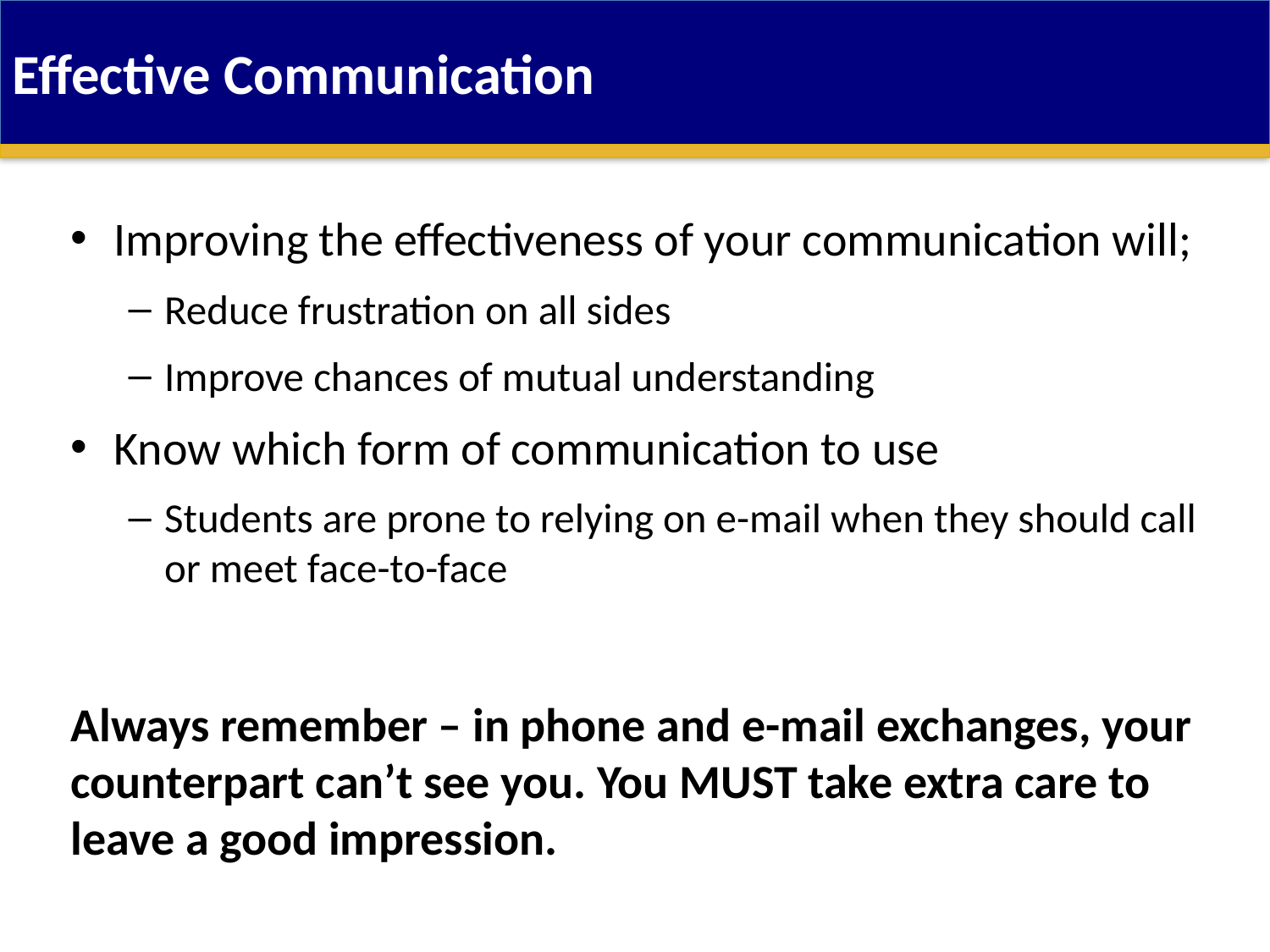

Effective Communication

Improving the effectiveness of your communication will;
Reduce frustration on all sides
Improve chances of mutual understanding
Know which form of communication to use
Students are prone to relying on e-mail when they should call or meet face-to-face

Always remember – in phone and e-mail exchanges, your counterpart can’t see you. You MUST take extra care to leave a good impression.